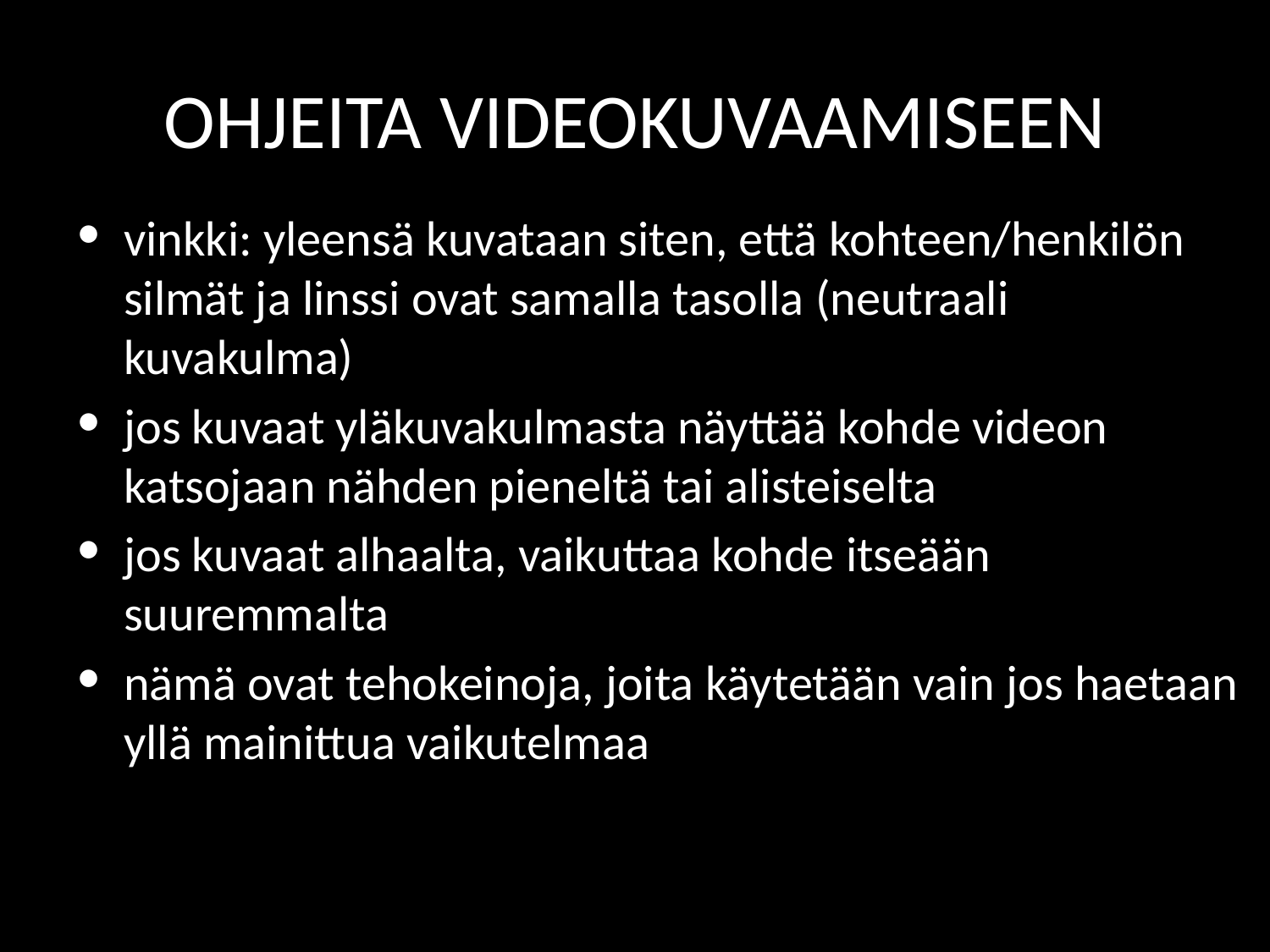

# OHJEITA VIDEOKUVAAMISEEN
vinkki: yleensä kuvataan siten, että kohteen/henkilön silmät ja linssi ovat samalla tasolla (neutraali kuvakulma)
jos kuvaat yläkuvakulmasta näyttää kohde videon katsojaan nähden pieneltä tai alisteiselta
jos kuvaat alhaalta, vaikuttaa kohde itseään suuremmalta
nämä ovat tehokeinoja, joita käytetään vain jos haetaan yllä mainittua vaikutelmaa